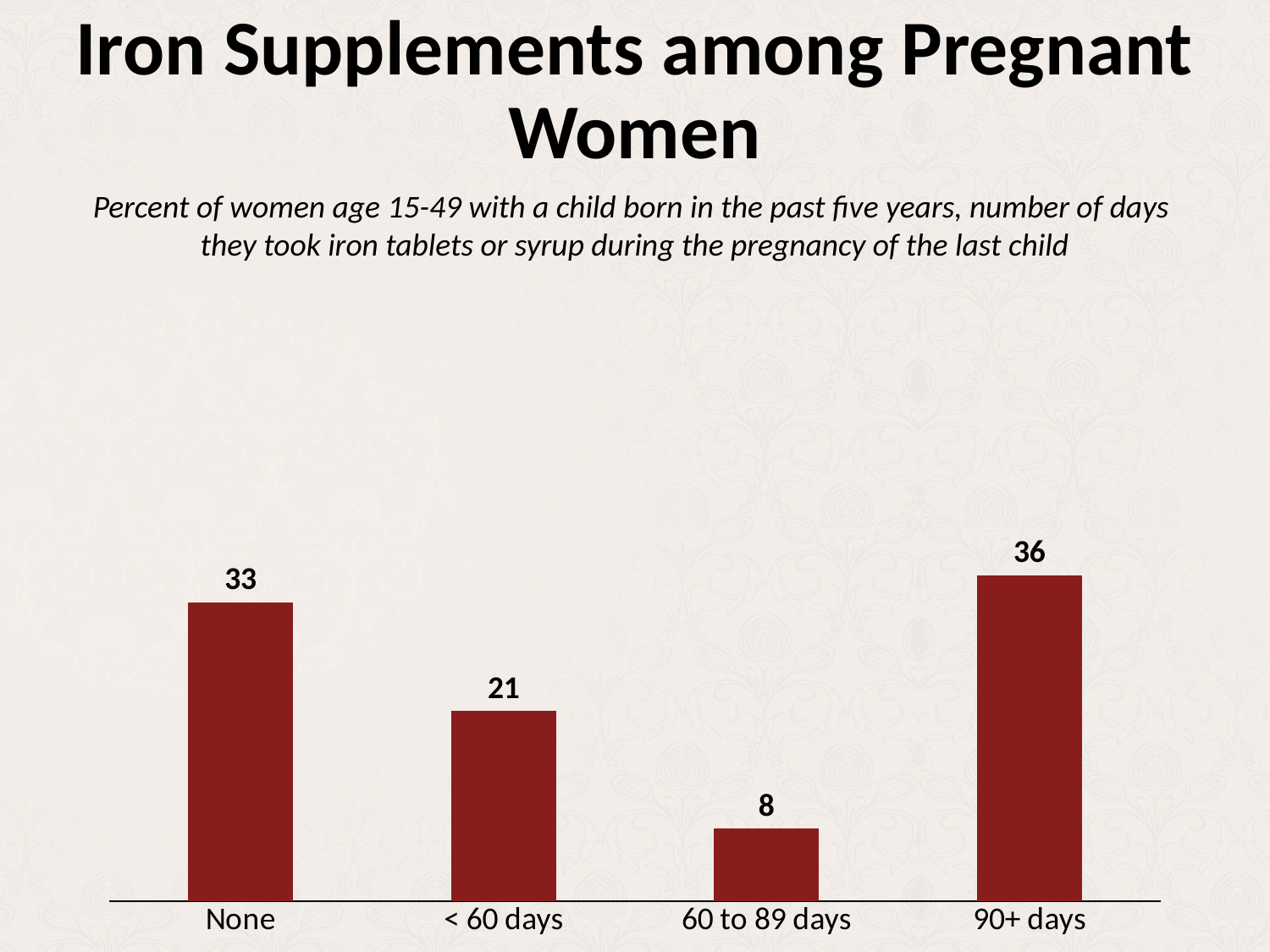

# Iron Supplements among Pregnant Women
Percent of women age 15-49 with a child born in the past five years, number of days
they took iron tablets or syrup during the pregnancy of the last child

### Chart

| Category | Age in months |
|---|---|
| None | 33.0 |
| < 60 days | 21.0 |
| 60 to 89 days | 8.0 |
| 90+ days | 36.0 |